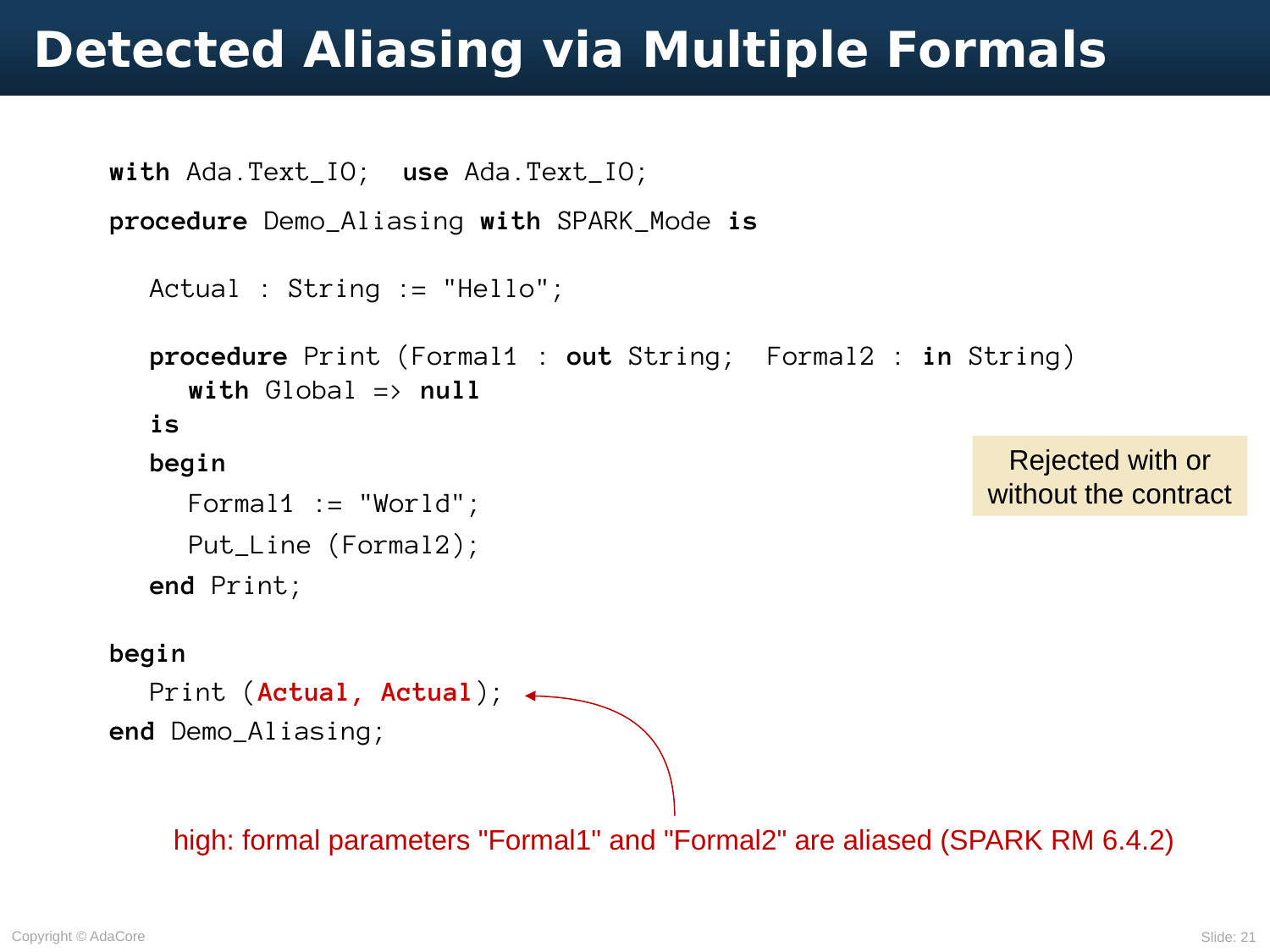

# Detected Aliasing via Multiple Formals
with Ada.Text_IO;  use Ada.Text_IO;
procedure Demo_Aliasing with SPARK_Mode is

	Actual : String := "Hello";

	procedure Print (Formal1 : out String;  Formal2 : in String)
		with Global => null
	is
	begin
		Formal1 := "World";
		Put_Line (Formal2);
	end Print;

begin
	Print (Actual, Actual);
end Demo_Aliasing;
Rejected with or without the contract

high: formal parameters "Formal1" and "Formal2" are aliased (SPARK RM 6.4.2)